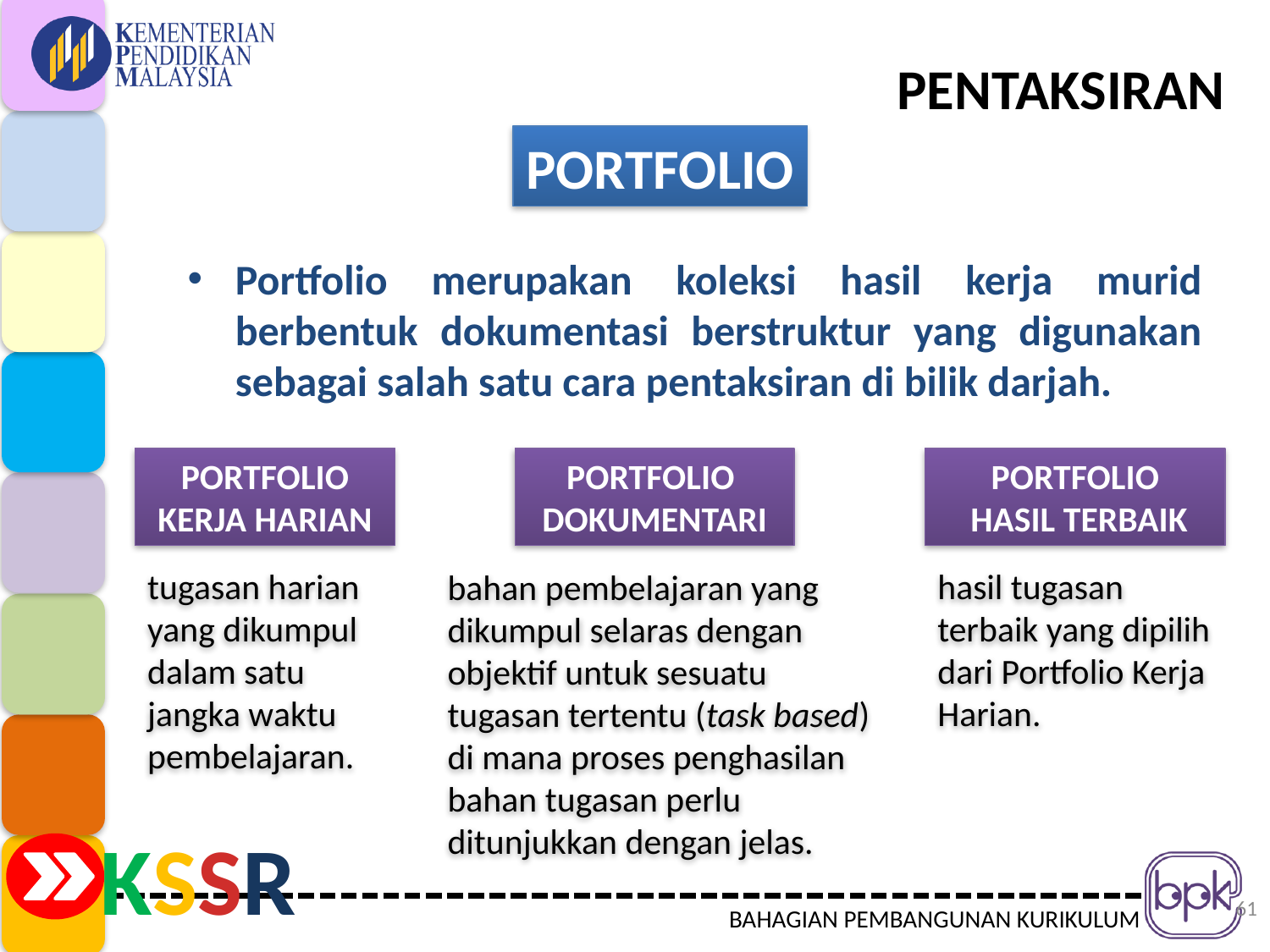

PENTAKSIRAN
PORTFOLIO
Portfolio merupakan koleksi hasil kerja murid berbentuk dokumentasi berstruktur yang digunakan sebagai salah satu cara pentaksiran di bilik darjah.
PORTFOLIO KERJA HARIAN
PORTFOLIO  DOKUMENTARI
PORTFOLIO
 HASIL TERBAIK
tugasan harian yang dikumpul dalam satu jangka waktu pembelajaran.
hasil tugasan terbaik yang dipilih dari Portfolio Kerja Harian.
bahan pembelajaran yang dikumpul selaras dengan objektif untuk sesuatu tugasan tertentu (task based) di mana proses penghasilan bahan tugasan perlu ditunjukkan dengan jelas.
61